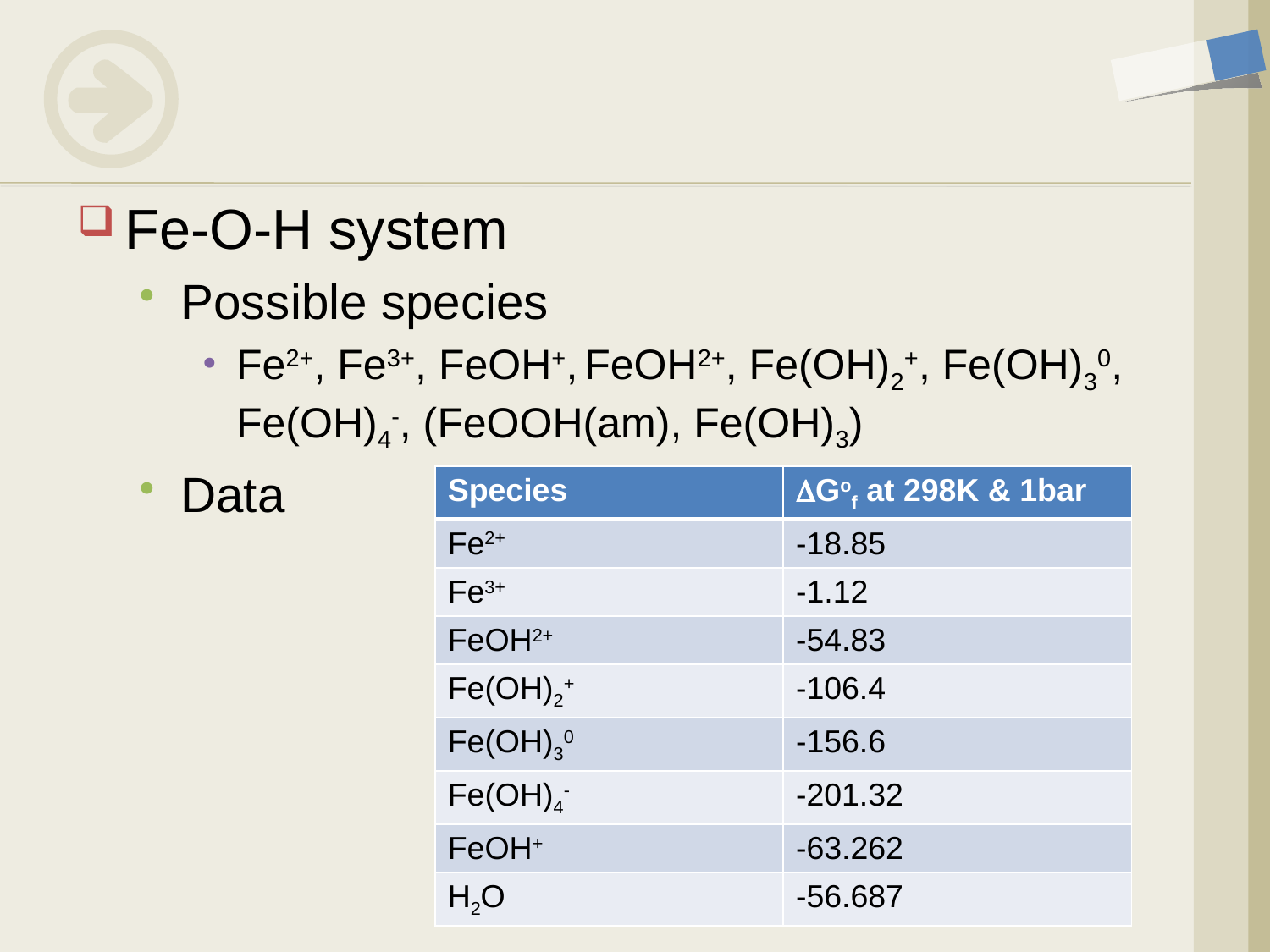

Fe-O-H system
Possible species
Fe2+, Fe3+, FeOH+, FeOH2+, Fe(OH)2+, Fe(OH)30, Fe(OH)4-, (FeOOH(am), Fe(OH)3)
Data

| Species | ΔGof at 298K & 1bar |
| --- | --- |
| Fe2+ | -18.85 |
| Fe3+ | -1.12 |
| FeOH2+ | -54.83 |
| Fe(OH)2+ | -106.4 |
| Fe(OH)30 | -156.6 |
| Fe(OH)4- | -201.32 |
| FeOH+ | -63.262 |
| H2O | -56.687 |